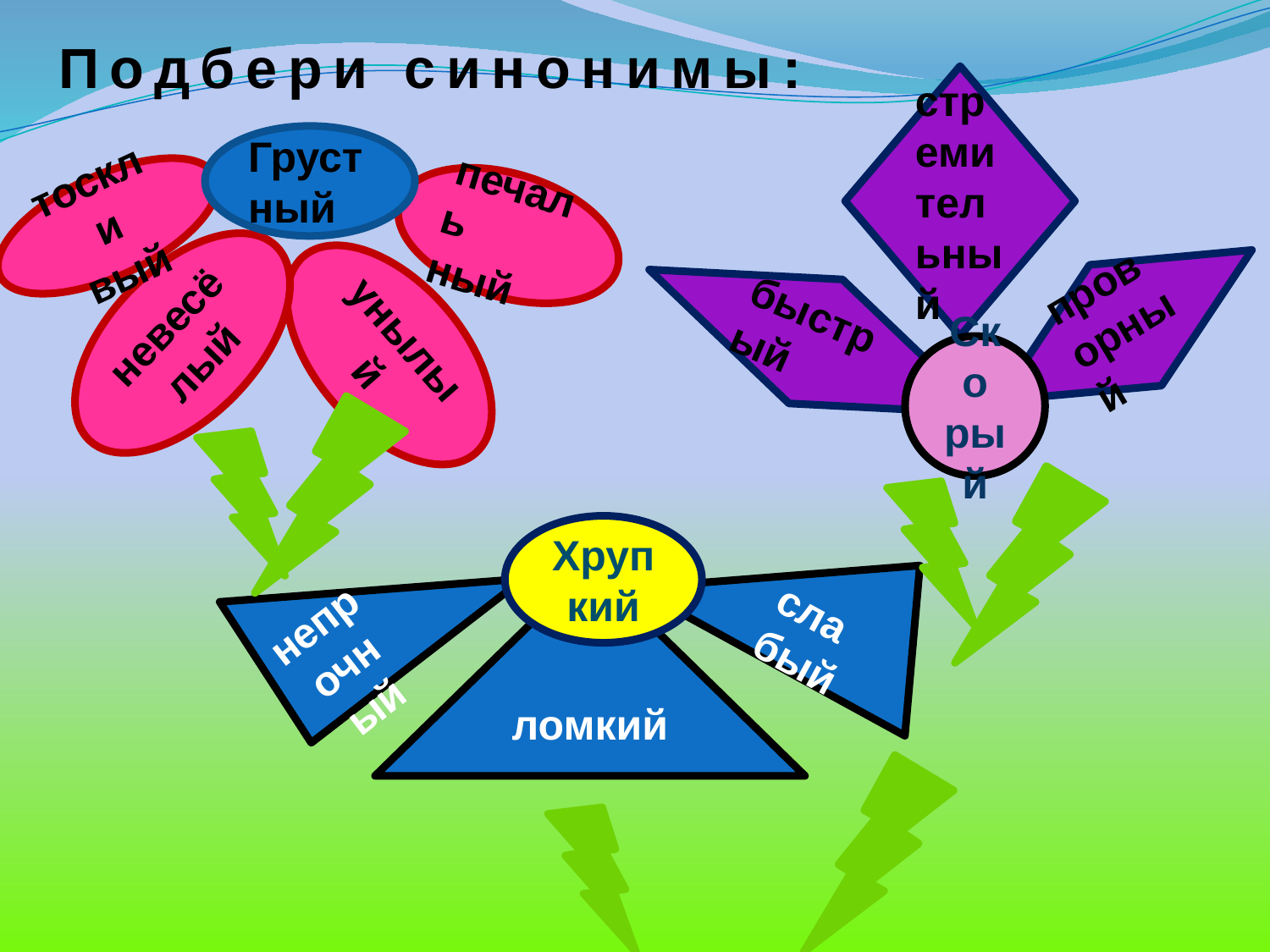

Подбери синонимы:
стреми
тельный
Груст
ный
печаль
ный
тоскли
вый

проворный
невесёлый
быстрый
унылый
Ско
рый

непрочный
сла
бый
Хруп
кий
ломкий